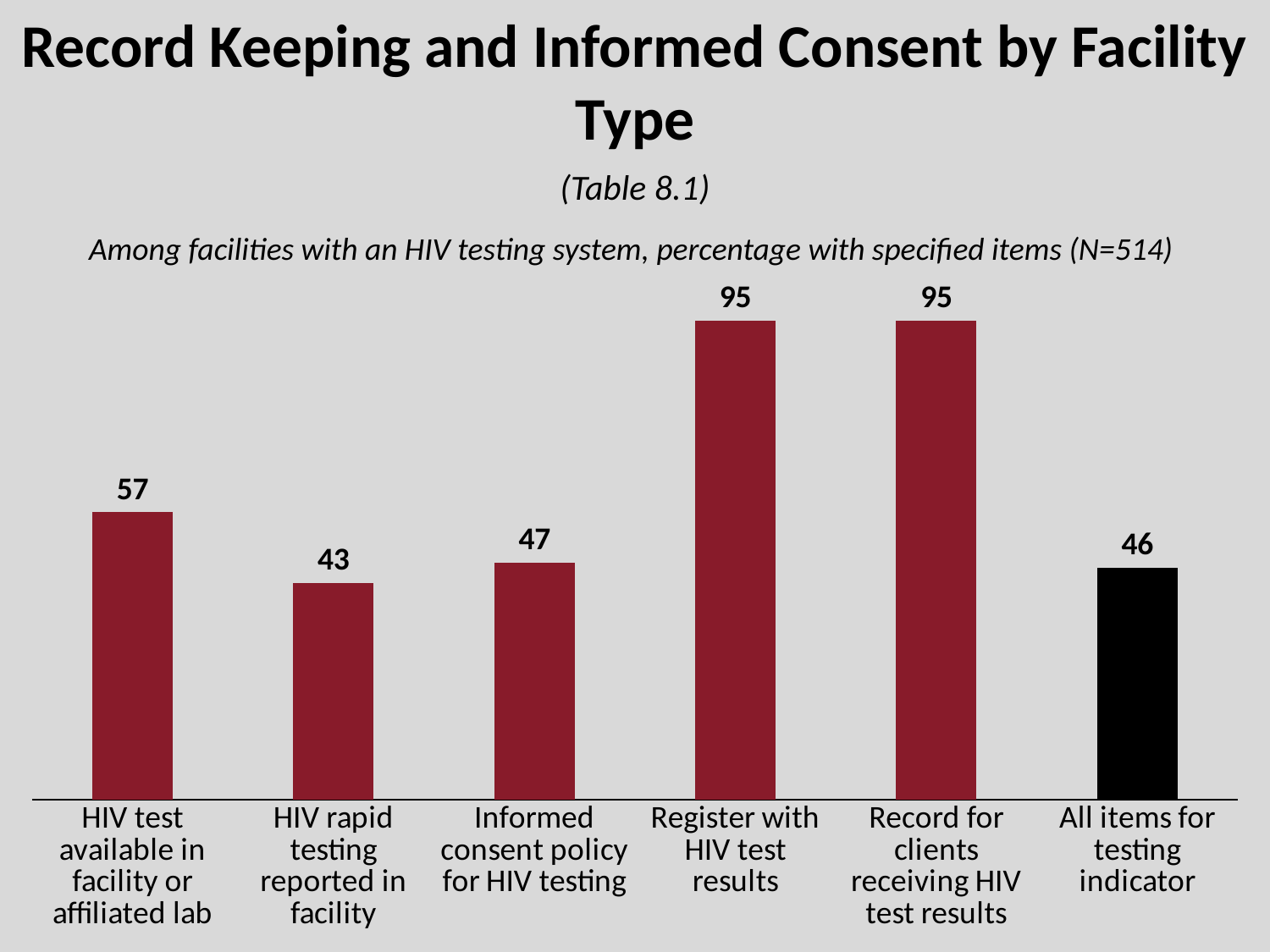

# Record Keeping and Informed Consent by Facility Type
(Table 8.1)
Among facilities with an HIV testing system, percentage with specified items (N=514)

### Chart

| Category | Column1 |
|---|---|
| HIV test available in facility or affiliated lab | 57.0 |
| HIV rapid testing reported in facility | 43.0 |
| Informed consent policy for HIV testing | 47.0 |
| Register with HIV test results | 95.0 |
| Record for clients receiving HIV test results | 95.0 |
| All items for testing indicator | 46.0 |